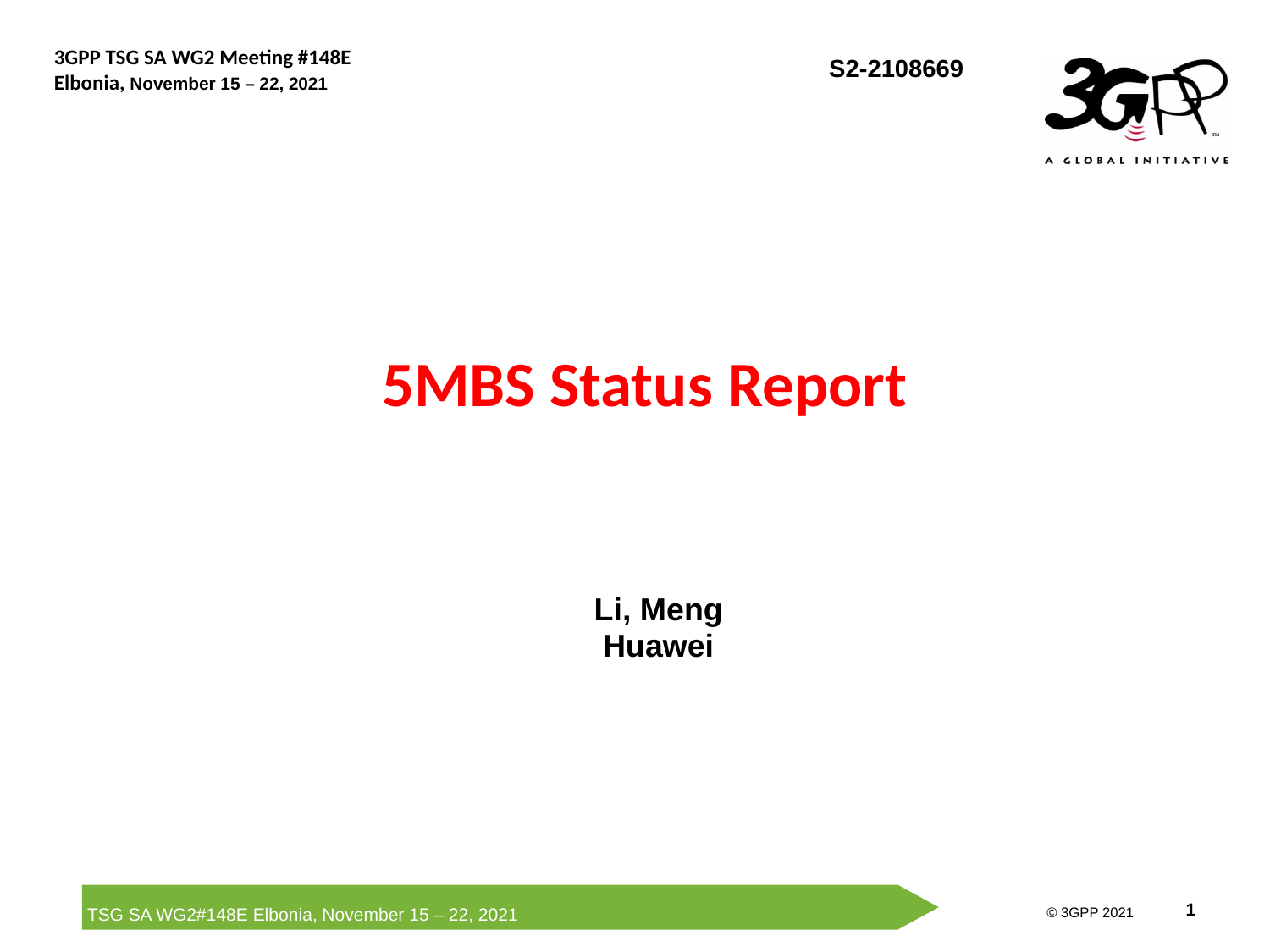

# 5MBS Status Report
Li, Meng
Huawei